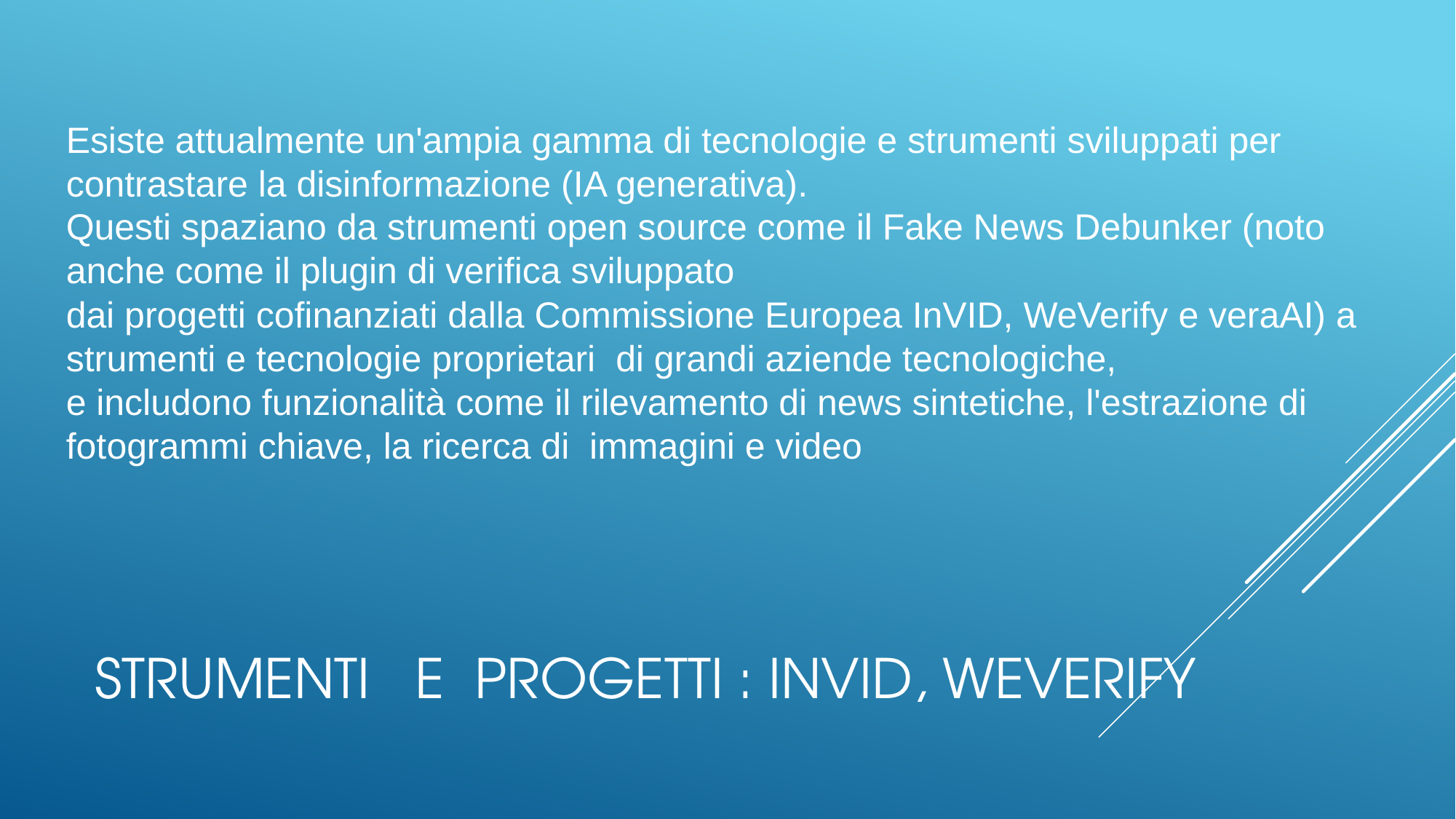

Esiste attualmente un'ampia gamma di tecnologie e strumenti sviluppati per contrastare la disinformazione (IA generativa).
Questi spaziano da strumenti open source come il Fake News Debunker (noto anche come il plugin di verifica sviluppato
dai progetti cofinanziati dalla Commissione Europea InVID, WeVerify e veraAI) a strumenti e tecnologie proprietari  di grandi aziende tecnologiche,
e includono funzionalità come il rilevamento di news sintetiche, l'estrazione di fotogrammi chiave, la ricerca di  immagini e video

# STRUMENTI   E  PROGETTI : INVID, WEVERIFY